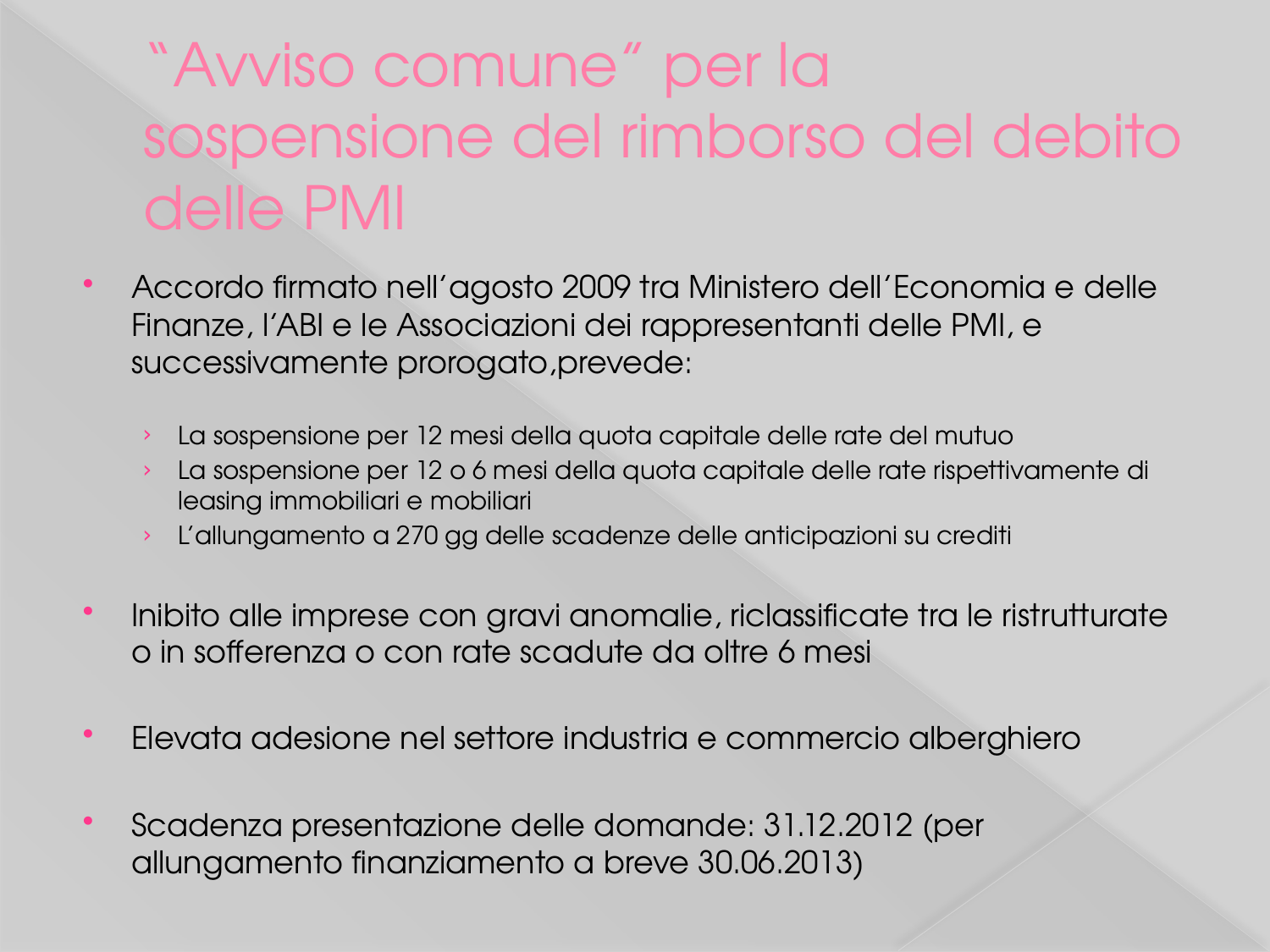

# “Avviso comune” per la sospensione del rimborso del debito delle PMI
Accordo firmato nell’agosto 2009 tra Ministero dell’Economia e delle Finanze, l’ABI e le Associazioni dei rappresentanti delle PMI, e successivamente prorogato,prevede:

La sospensione per 12 mesi della quota capitale delle rate del mutuo
La sospensione per 12 o 6 mesi della quota capitale delle rate rispettivamente di leasing immobiliari e mobiliari
L’allungamento a 270 gg delle scadenze delle anticipazioni su crediti

Inibito alle imprese con gravi anomalie, riclassificate tra le ristrutturate o in sofferenza o con rate scadute da oltre 6 mesi

Elevata adesione nel settore industria e commercio alberghiero

Scadenza presentazione delle domande: 31.12.2012 (per allungamento finanziamento a breve 30.06.2013)